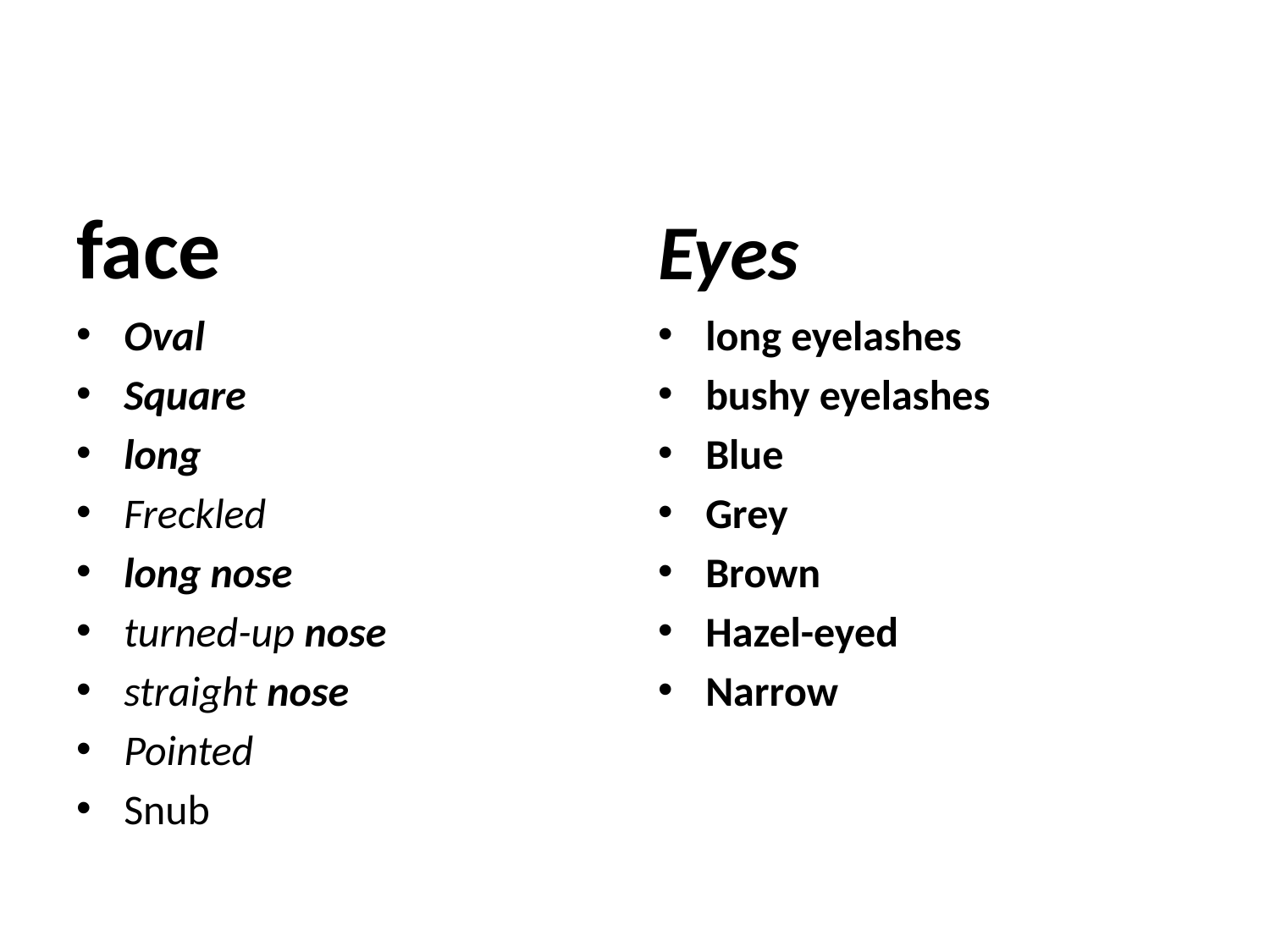

#
face
Eyes
Oval
Square
long
Freckled
long nose
turned-up nose
straight nose
Pointed
Snub
long eyelashes
bushy eyelashes
Blue
Grey
Brown
Hazel-eyed
Narrow